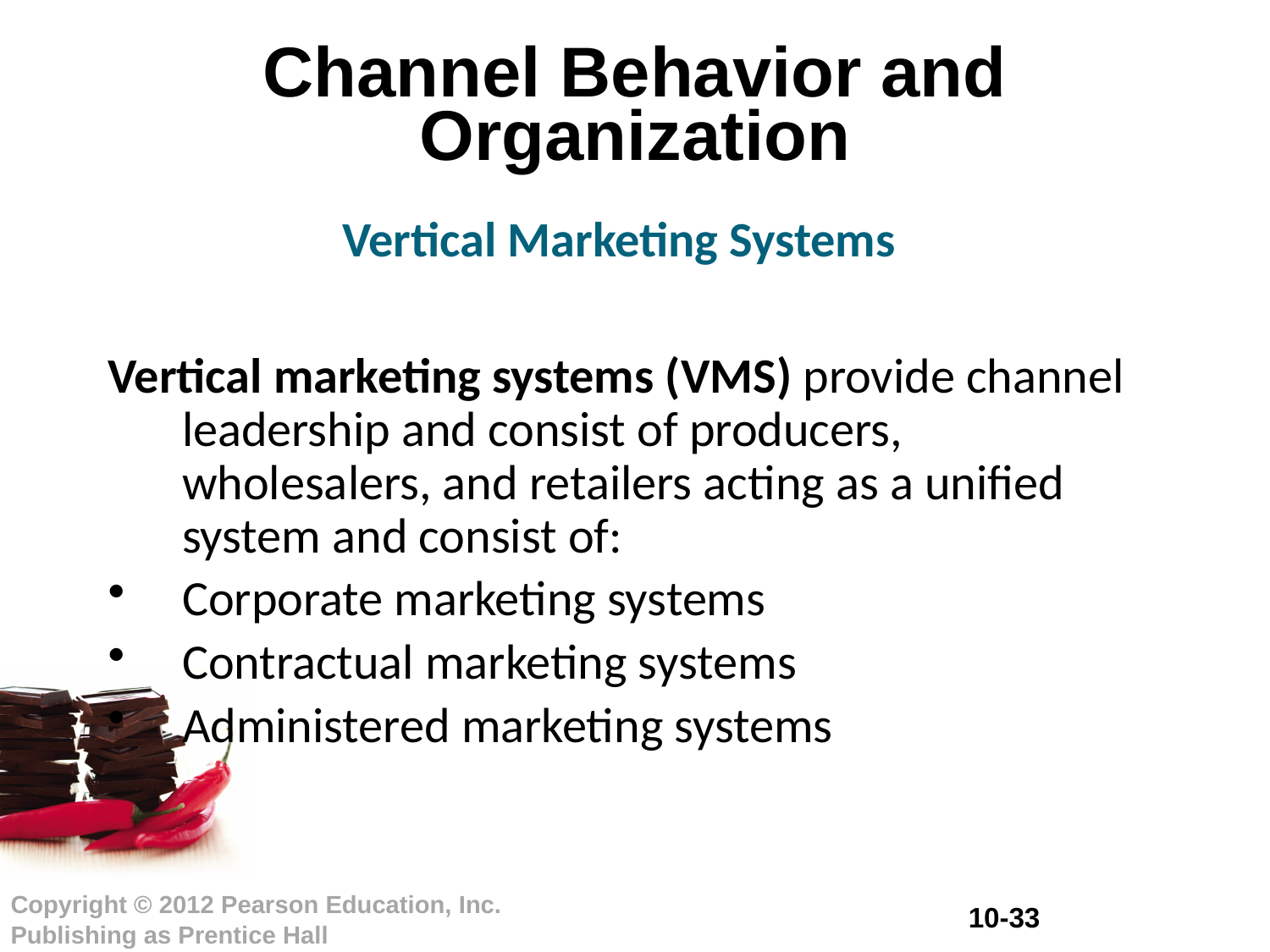

# Channel Behavior and Organization
Vertical Marketing Systems

Vertical marketing systems (VMS) provide channel leadership and consist of producers, wholesalers, and retailers acting as a unified system and consist of:
Corporate marketing systems
Contractual marketing systems
Administered marketing systems